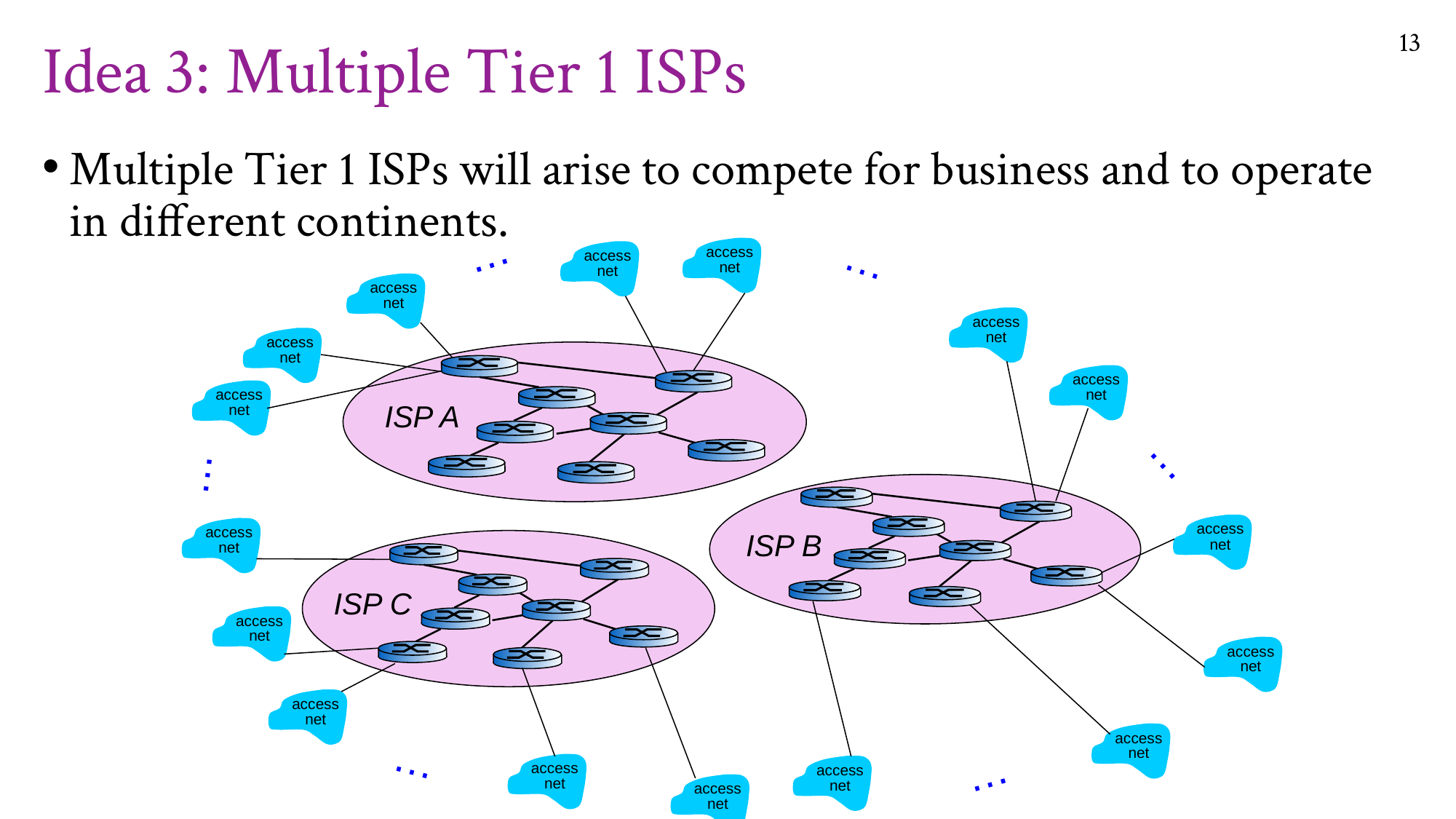

# Idea 3: Multiple Tier 1 ISPs
Multiple Tier 1 ISPs will arise to compete for business and to operate in different continents.
…
…

access
net

access
net

access
net

access
net

access
net

access
net

access
net
…
…

access
net

access
net

access
net

access
net

access
net

access
net
…

access
net

access
net
…

access
net

ISP A

ISP B

ISP C